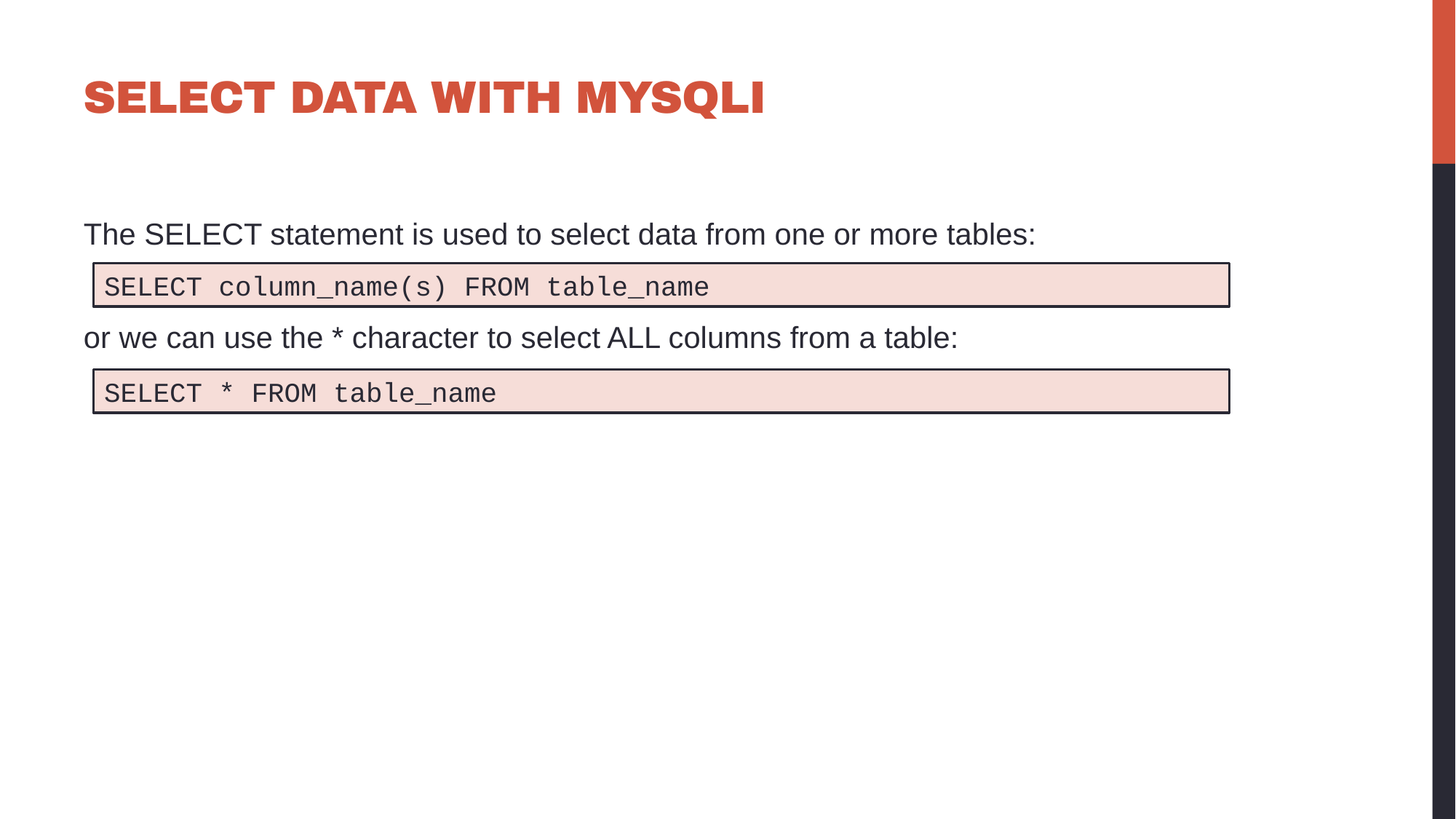

# Select Data With MySQLi
The SELECT statement is used to select data from one or more tables:

or we can use the * character to select ALL columns from a table:

SELECT column_name(s) FROM table_name
SELECT * FROM table_name